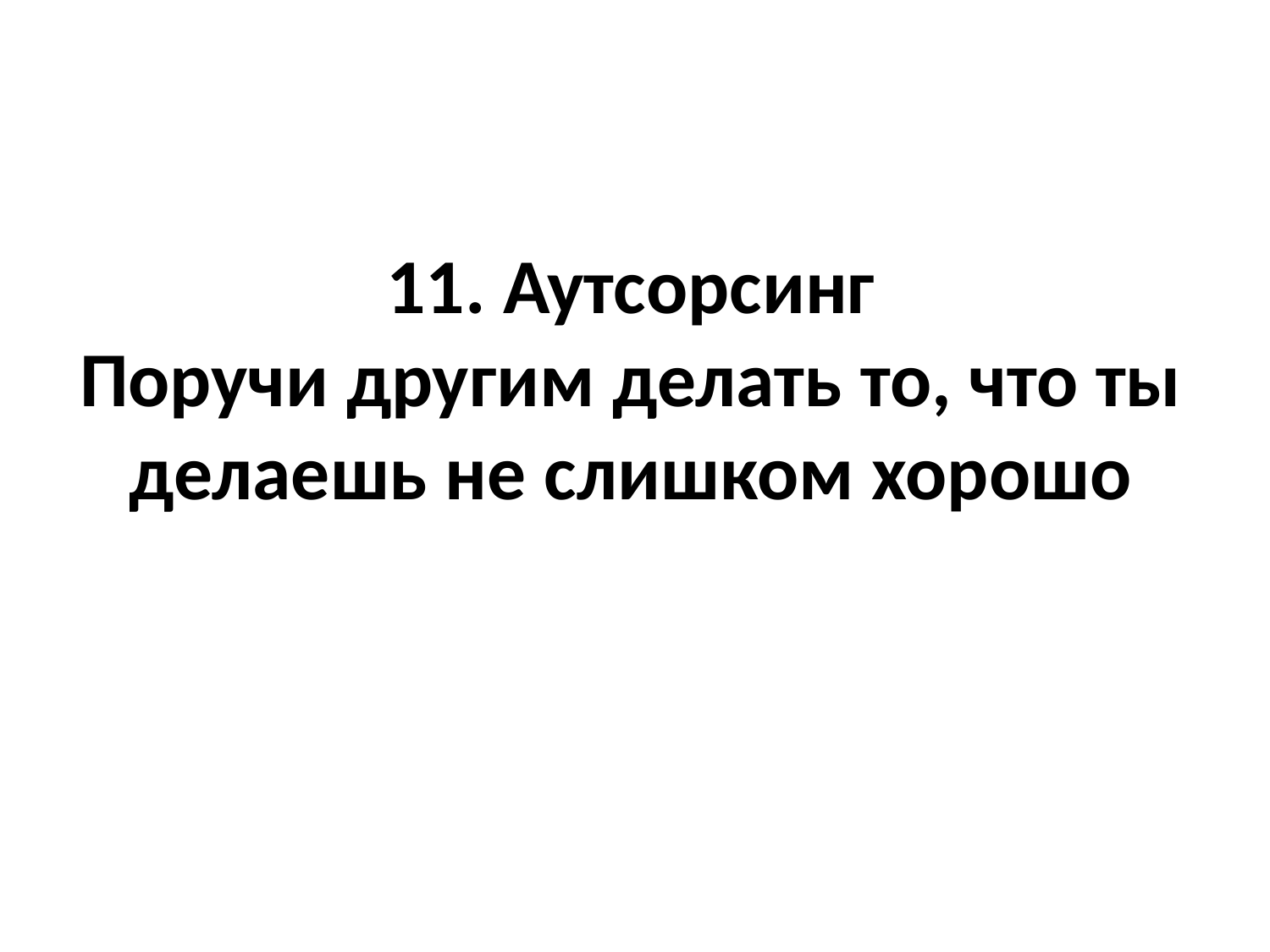

# 11. Аутсорсинг Поручи другим делать то, что ты делаешь не слишком хорошо